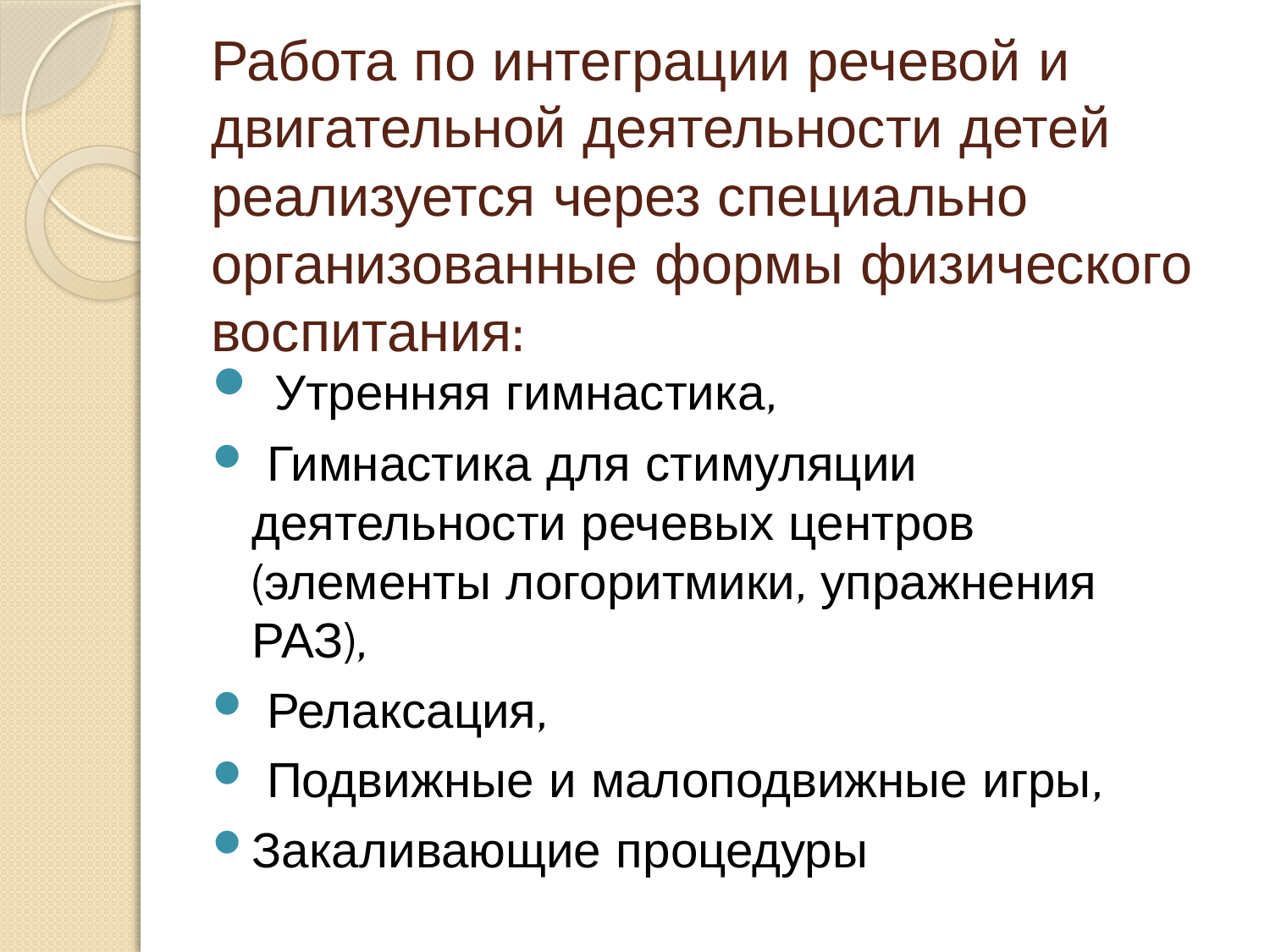

# Работа по интеграции речевой и двигательной деятельности детей реализуется через специально организованные формы физического воспитания:
 Утренняя гимнастика,
 Гимнастика для стимуляции деятельности речевых центров (элементы логоритмики, упражнения РАЗ),
 Релаксация,
 Подвижные и малоподвижные игры,
Закаливающие процедуры